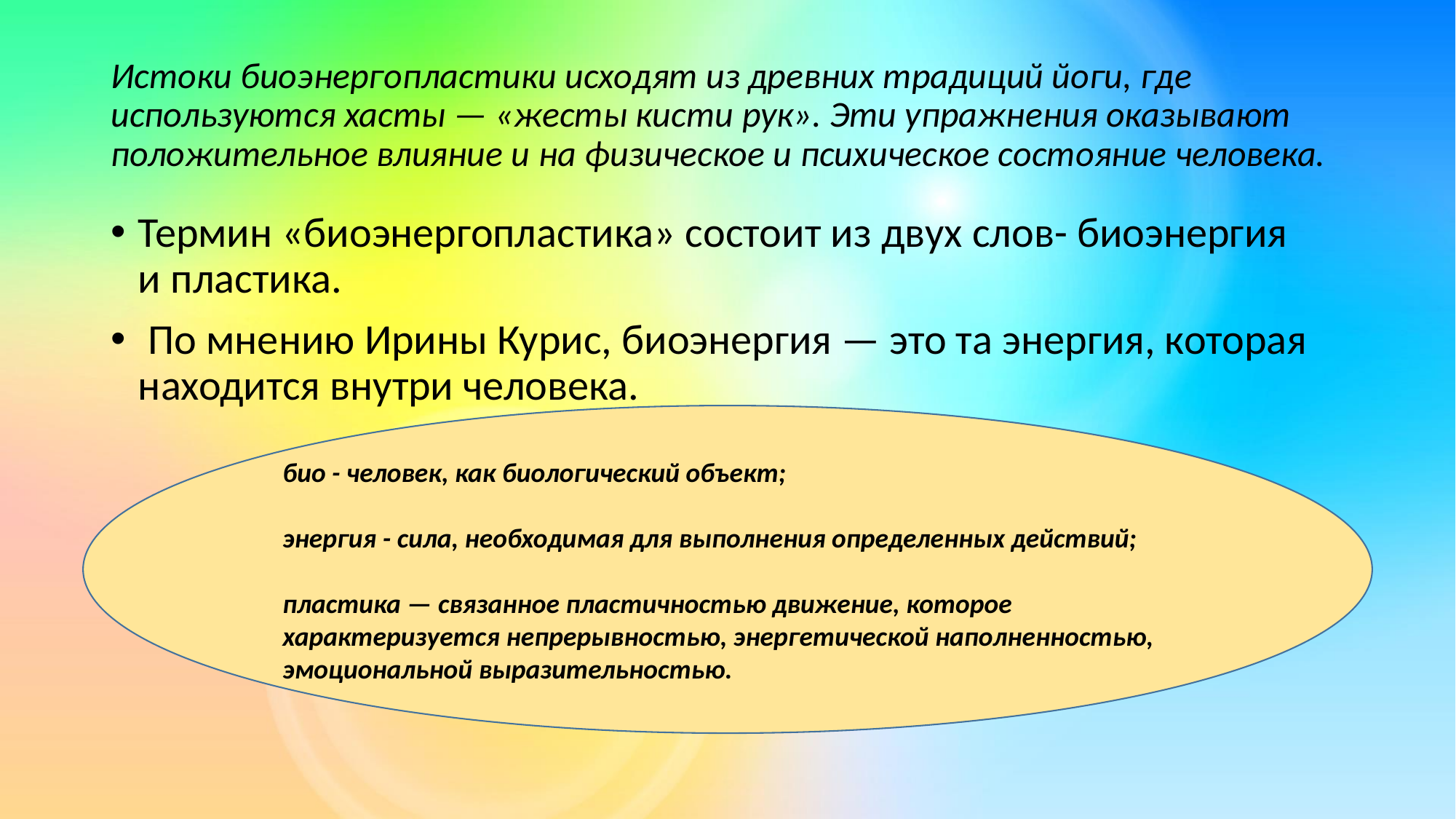

# Истоки биоэнергопластики исходят из древних традиций йоги, где используются хасты — «жесты кисти рук». Эти упражнения оказывают положительное влияние и на физическое и психическое состояние человека.
Термин «биоэнергопластика» состоит из двух слов- биоэнергия и пластика.
 По мнению Ирины Курис, биоэнергия — это та энергия, которая находится внутри человека.
био - человек, как биологический объект;

энергия - сила, необходимая для выполнения определенных действий;

пластика — связанное пластичностью движение, которое характеризуется непрерывностью, энергетической наполненностью, эмоциональной выразительностью.